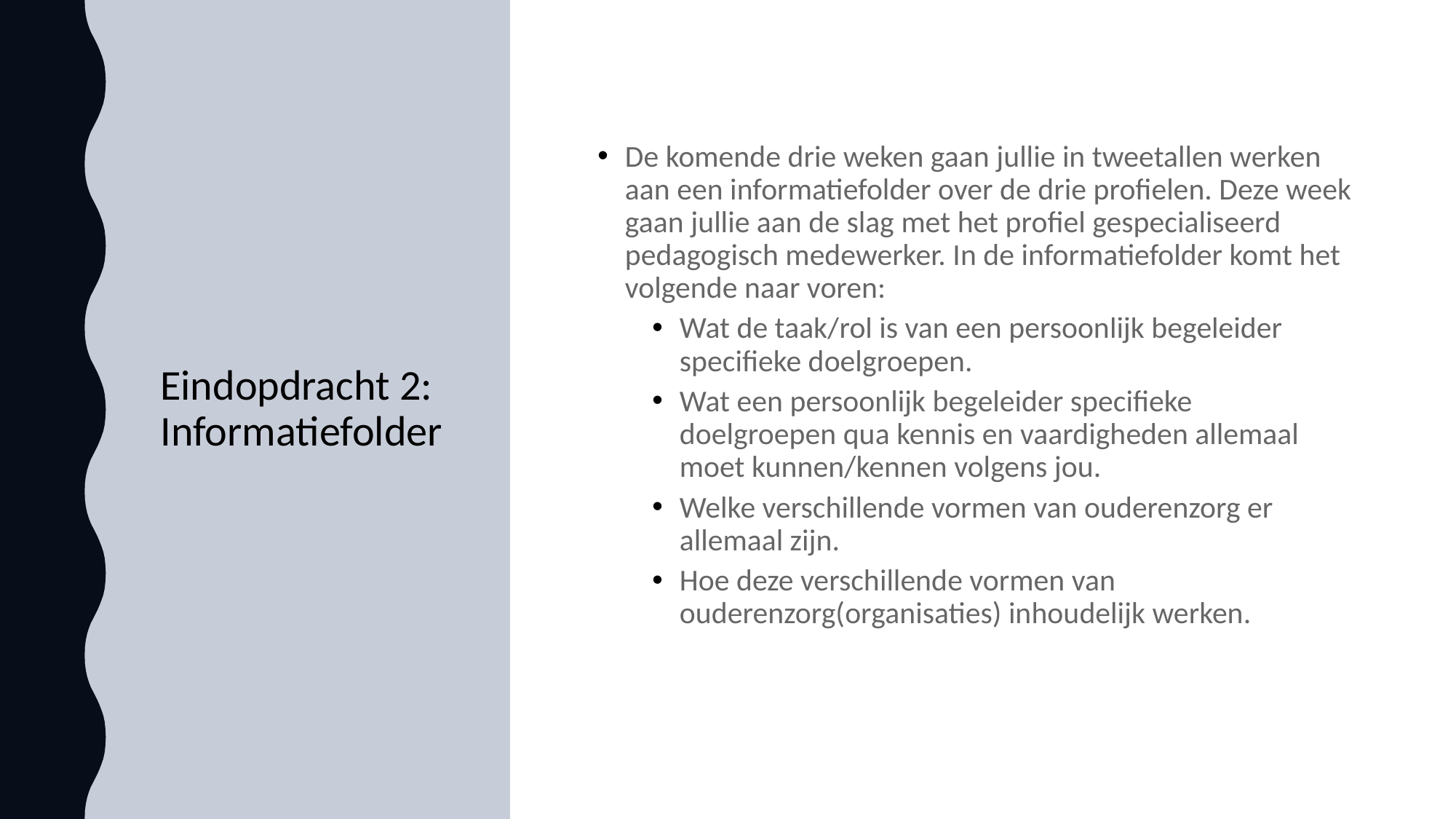

# Eindopdracht 2: Informatiefolder
De komende drie weken gaan jullie in tweetallen werken aan een informatiefolder over de drie profielen. Deze week gaan jullie aan de slag met het profiel gespecialiseerd pedagogisch medewerker. In de informatiefolder komt het volgende naar voren:
Wat de taak/rol is van een persoonlijk begeleider specifieke doelgroepen.
Wat een persoonlijk begeleider specifieke doelgroepen qua kennis en vaardigheden allemaal moet kunnen/kennen volgens jou.
Welke verschillende vormen van ouderenzorg er allemaal zijn.
Hoe deze verschillende vormen van ouderenzorg(organisaties) inhoudelijk werken.